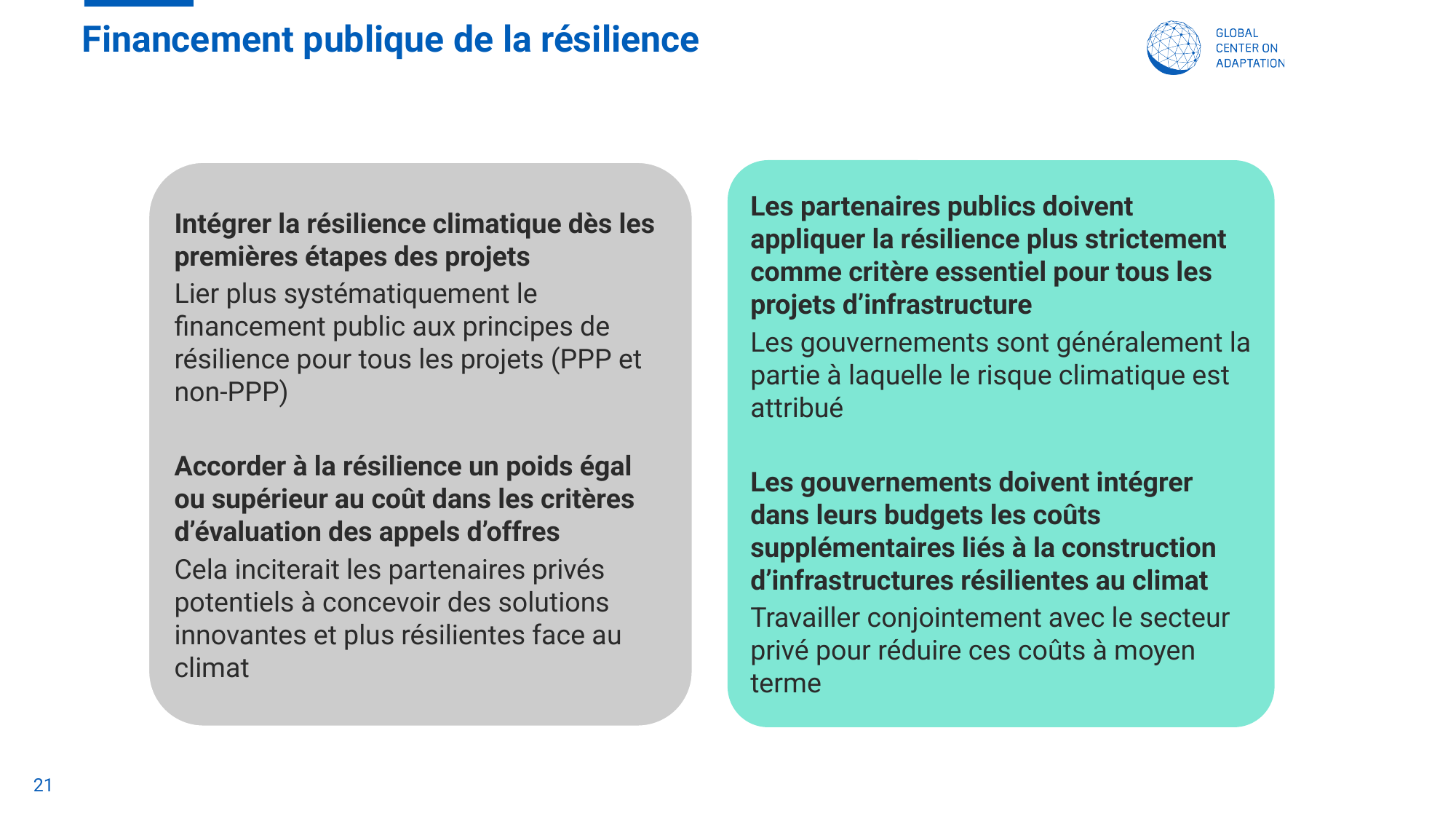

# Financement publique de la résilience
Les partenaires publics doivent appliquer la résilience plus strictement comme critère essentiel pour tous les projets d’infrastructure
Les gouvernements sont généralement la partie à laquelle le risque climatique est attribué

Les gouvernements doivent intégrer dans leurs budgets les coûts supplémentaires liés à la construction d’infrastructures résilientes au climat
Travailler conjointement avec le secteur privé pour réduire ces coûts à moyen terme
Intégrer la résilience climatique dès les premières étapes des projets
Lier plus systématiquement le financement public aux principes de résilience pour tous les projets (PPP et non-PPP)

Accorder à la résilience un poids égal ou supérieur au coût dans les critères d’évaluation des appels d’offres
Cela inciterait les partenaires privés potentiels à concevoir des solutions innovantes et plus résilientes face au climat